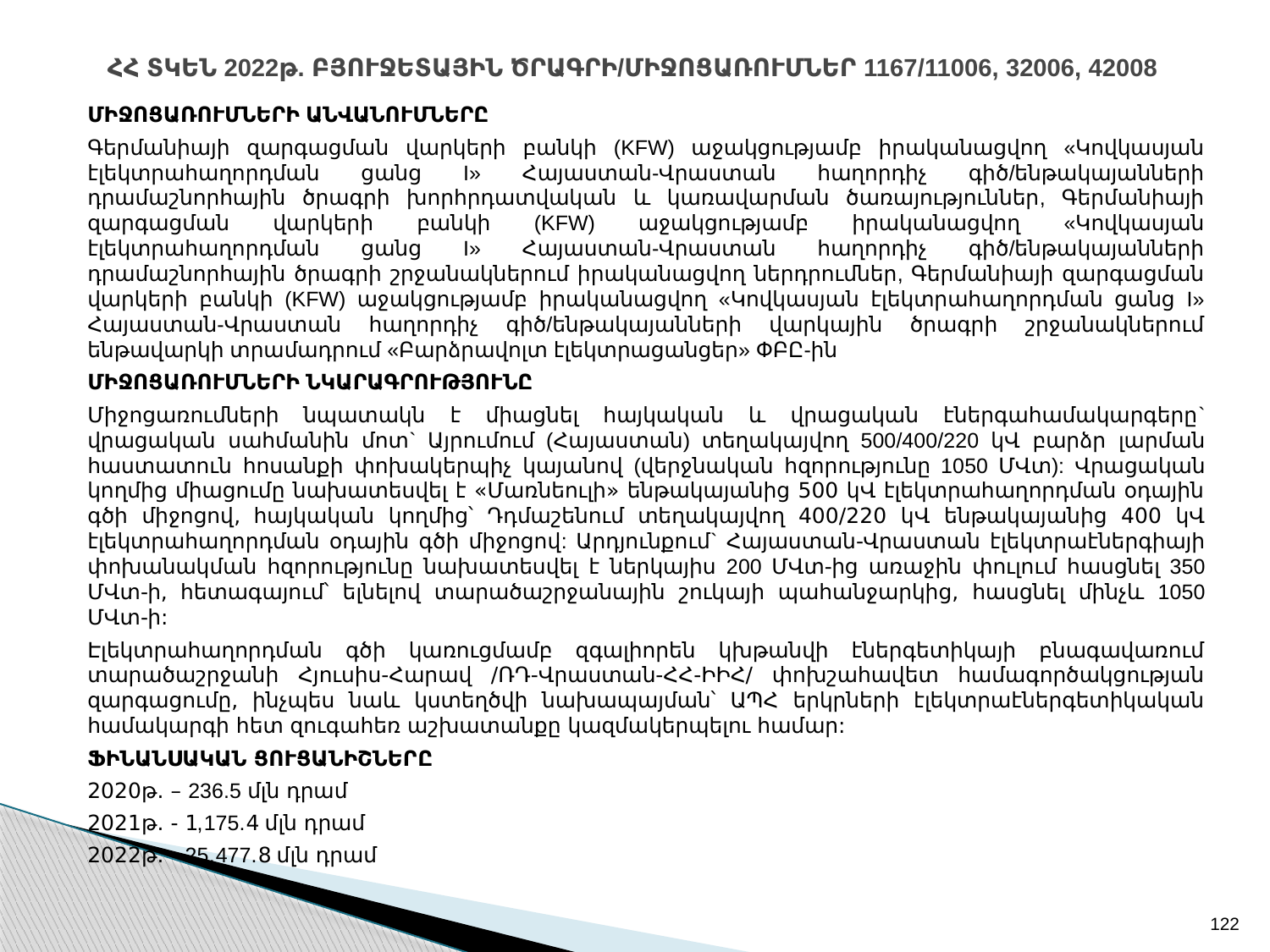

# ՀՀ ՏԿԵՆ 2022թ. ԲՅՈՒՋԵՏԱՅԻՆ ԾՐԱԳՐԻ/ՄԻՋՈՑԱՌՈՒՄՆԵՐ 1167/11006, 32006, 42008
ՄԻՋՈՑԱՌՈՒՄՆԵՐԻ ԱՆՎԱՆՈՒՄՆԵՐԸ
Գերմանիայի զարգացման վարկերի բանկի (KFW) աջակցությամբ իրականացվող «Կովկասյան էլեկտրահաղորդման ցանց I» Հայաստան-Վրաստան հաղորդիչ գիծ/ենթակայանների դրամաշնորհային ծրագրի խորհրդատվական և կառավարման ծառայություններ, Գերմանիայի զարգացման վարկերի բանկի (KFW) աջակցությամբ իրականացվող «Կովկասյան էլեկտրահաղորդման ցանց I» Հայաստան-Վրաստան հաղորդիչ գիծ/ենթակայանների դրամաշնորհային ծրագրի շրջանակներում իրականացվող ներդրումներ, Գերմանիայի զարգացման վարկերի բանկի (KFW) աջակցությամբ իրականացվող «Կովկասյան էլեկտրահաղորդման ցանց I» Հայաստան-Վրաստան հաղորդիչ գիծ/ենթակայանների վարկային ծրագրի շրջանակներում ենթավարկի տրամադրում «Բարձրավոլտ էլեկտրացանցեր» ՓԲԸ-ին
ՄԻՋՈՑԱՌՈՒՄՆԵՐԻ ՆԿԱՐԱԳՐՈՒԹՅՈՒՆԸ
Միջոցառումների նպատակն է միացնել հայկական և վրացական էներգահամակարգերը` վրացական սահմանին մոտ` Այրումում (Հայաստան) տեղակայվող 500/400/220 կՎ բարձր լարման հաստատուն հոսանքի փոխակերպիչ կայանով (վերջնական հզորությունը 1050 ՄՎտ): Վրացական կողմից միացումը նախատեսվել է «Մառնեուլի» ենթակայանից 500 կՎ էլեկտրահաղորդման օդային գծի միջոցով, հայկական կողմից՝ Դդմաշենում տեղակայվող 400/220 կՎ ենթակայանից 400 կՎ էլեկտրահաղորդման օդային գծի միջոցով: Արդյունքում` Հայաստան-Վրաստան էլեկտրաէներգիայի փոխանակման հզորությունը նախատեսվել է ներկայիս 200 ՄՎտ-ից առաջին փուլում հասցնել 350 ՄՎտ-ի, հետագայում՝ ելնելով տարածաշրջանային շուկայի պահանջարկից, հասցնել մինչև 1050 ՄՎտ-ի:
Էլեկտրահաղորդման գծի կառուցմամբ զգալիորեն կխթանվի էներգետիկայի բնագավառում տարածաշրջանի Հյուսիս-Հարավ /ՌԴ-Վրաստան-ՀՀ-ԻԻՀ/ փոխշահավետ համագործակցության զարգացումը, ինչպես նաև կստեղծվի նախապայման՝ ԱՊՀ երկրների էլեկտրաէներգետիկական համակարգի հետ զուգահեռ աշխատանքը կազմակերպելու համար:
ՖԻՆԱՆՍԱԿԱՆ ՑՈՒՑԱՆԻՇՆԵՐԸ
2020թ. – 236.5 մլն դրամ
2021թ. - 1,175.4 մլն դրամ
2022թ. - 25,477.8 մլն դրամ
122